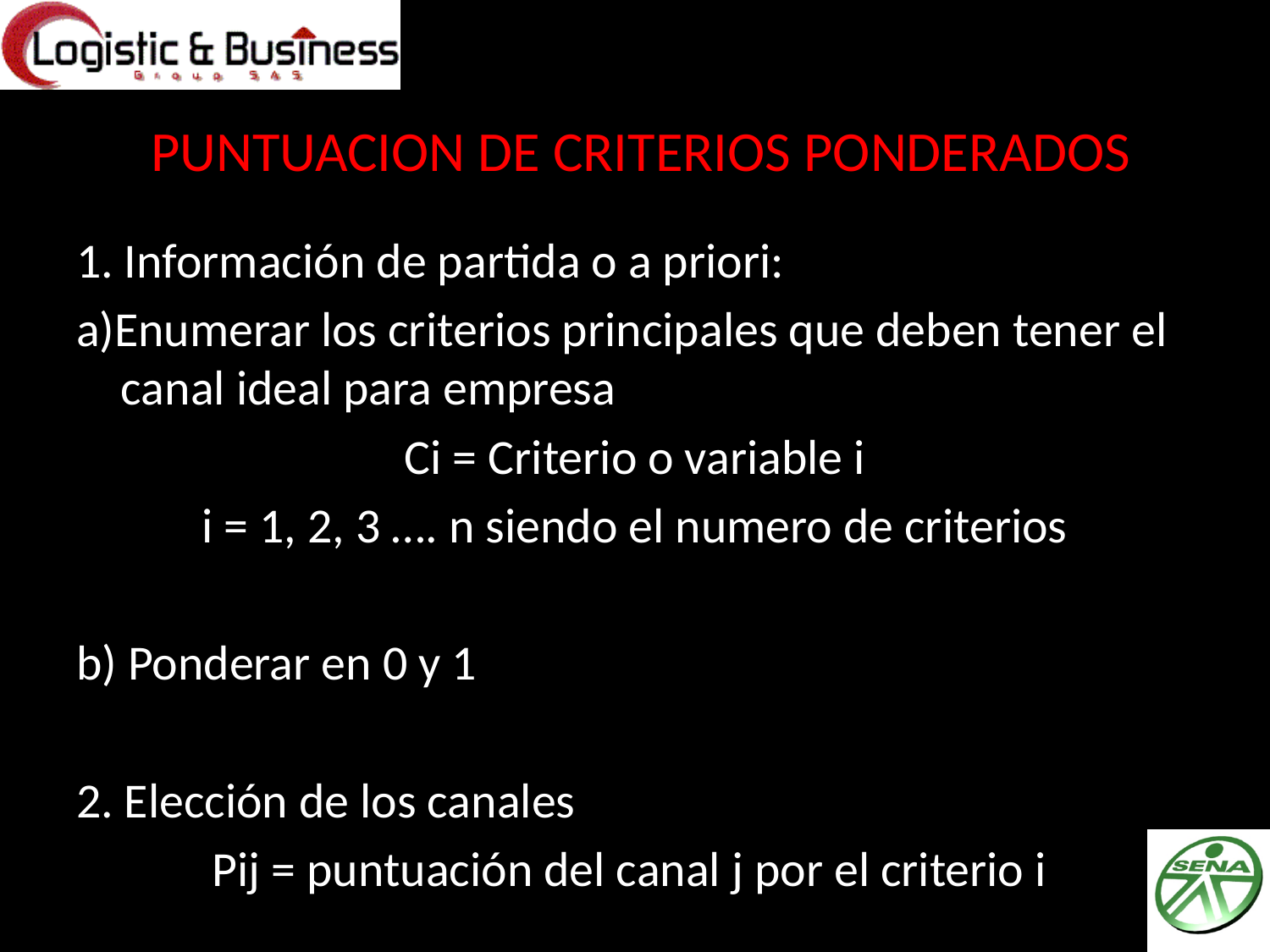

# PUNTUACION DE CRITERIOS PONDERADOS
1. Información de partida o a priori:
a)Enumerar los criterios principales que deben tener el canal ideal para empresa
Ci = Criterio o variable i
i = 1, 2, 3 …. n siendo el numero de criterios

b) Ponderar en 0 y 1

2. Elección de los canales
Pij = puntuación del canal j por el criterio i